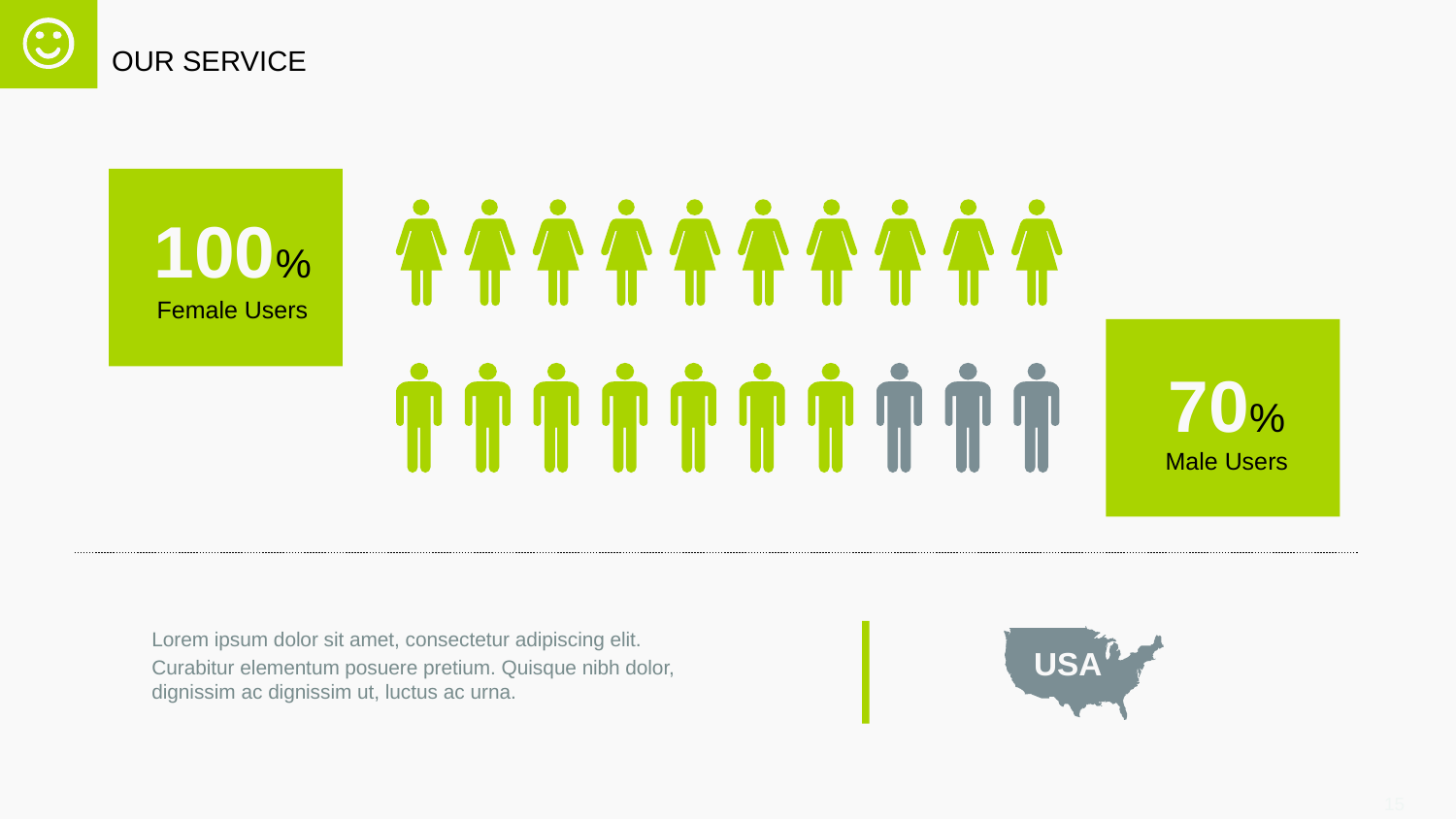

OUR SERVICE

100%

Female Users

70%

Male Users
Lorem ipsum dolor sit amet, consectetur adipiscing elit.
Curabitur elementum posuere pretium. Quisque nibh dolor, dignissim ac dignissim ut, luctus ac urna.

USA